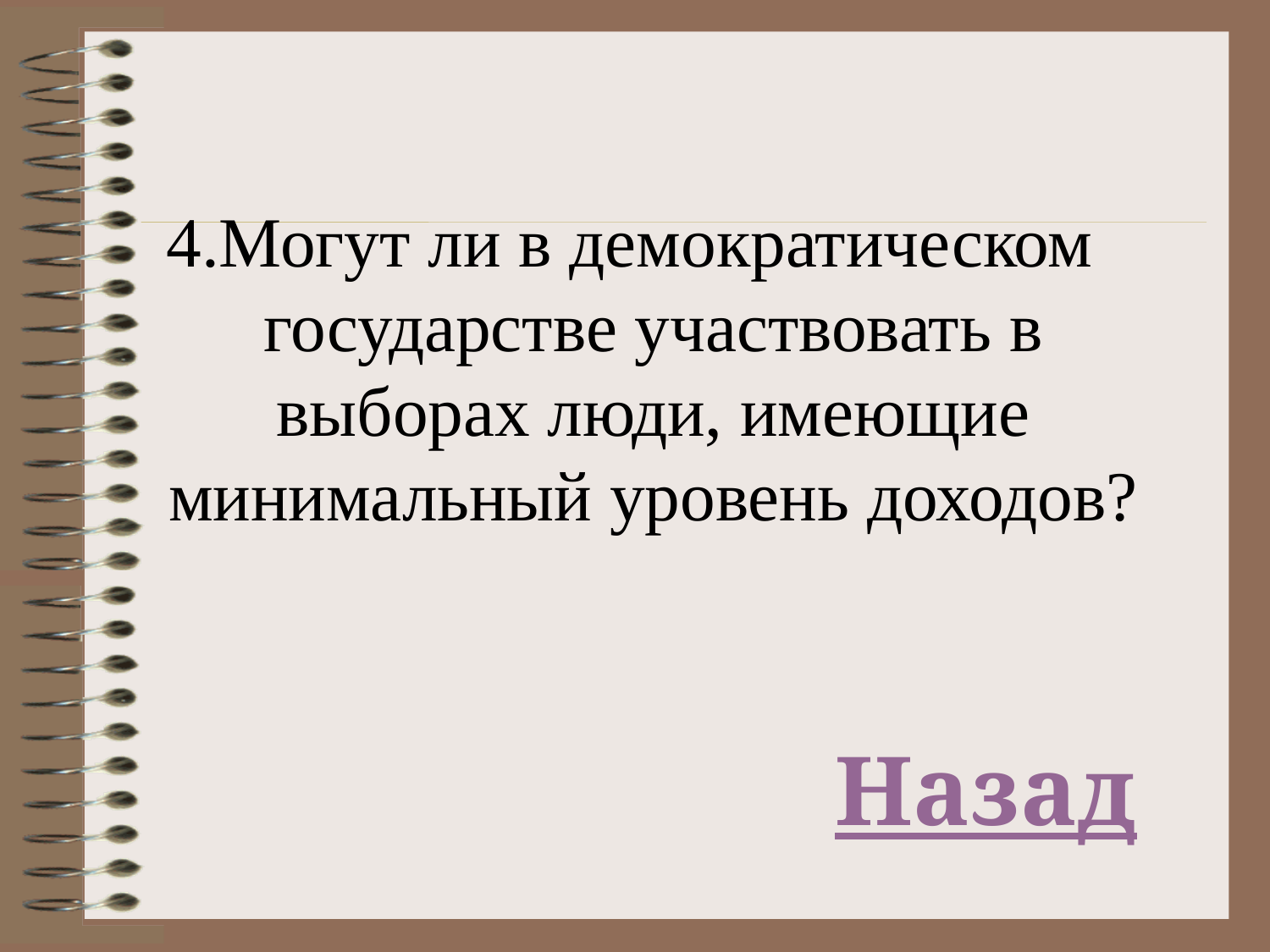

4.Могут ли в демократическом государстве участвовать в выборах люди, имеющие минимальный уровень доходов?

Назад